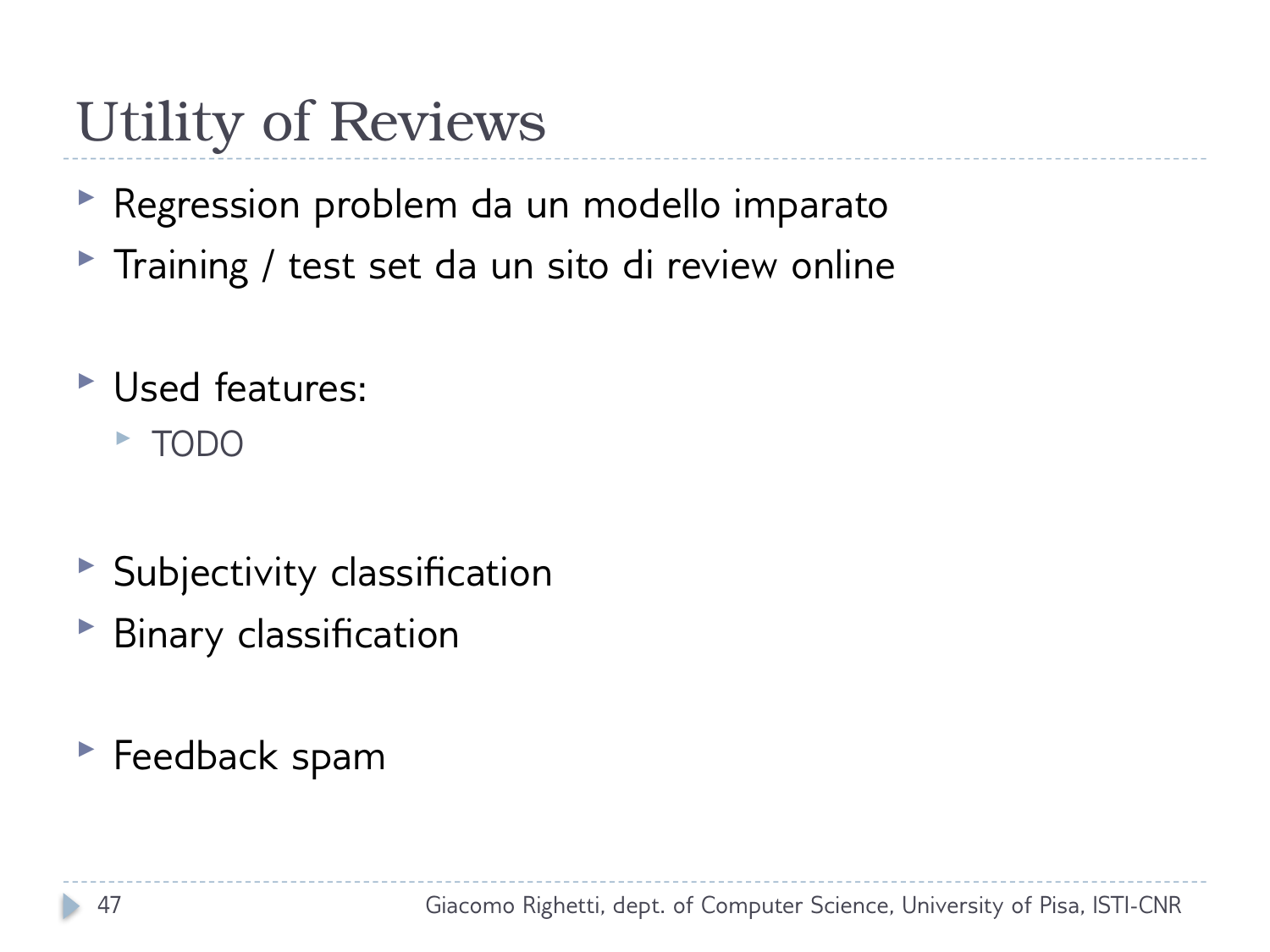

# Utility of Reviews
Regression problem da un modello imparato
Training / test set da un sito di review online

Used features:
TODO

Subjectivity classification
Binary classification

Feedback spam
47
Giacomo Righetti, dept. of Computer Science, University of Pisa, ISTI-CNR